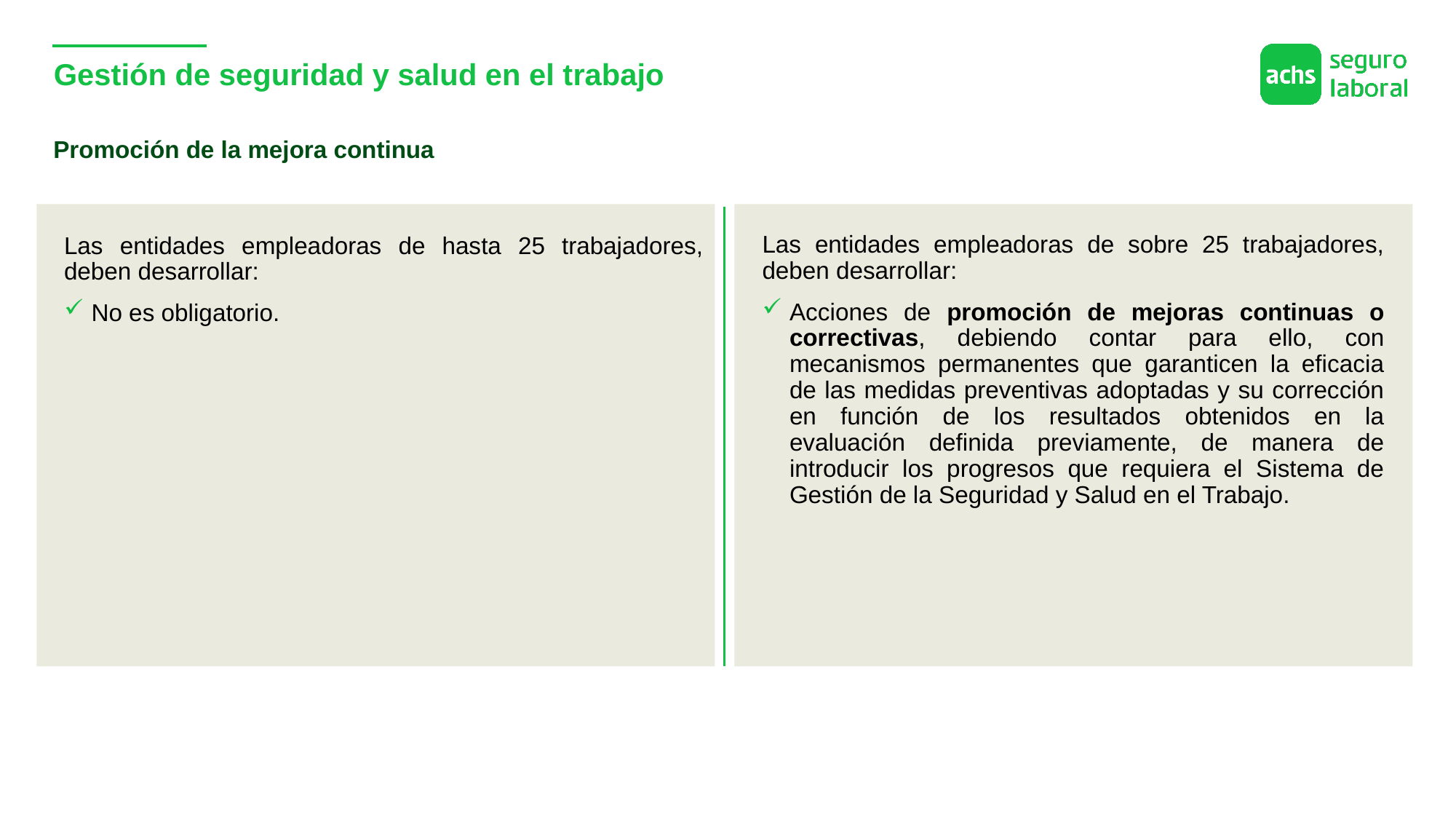

# Gestión de seguridad y salud en el trabajo
Promoción de la mejora continua

Las entidades empleadoras de sobre 25 trabajadores, deben desarrollar:
Acciones de promoción de mejoras continuas o correctivas, debiendo contar para ello, con mecanismos permanentes que garanticen la eficacia de las medidas preventivas adoptadas y su corrección en función de los resultados obtenidos en la evaluación definida previamente, de manera de introducir los progresos que requiera el Sistema de Gestión de la Seguridad y Salud en el Trabajo.
Las entidades empleadoras de hasta 25 trabajadores, deben desarrollar:
No es obligatorio.